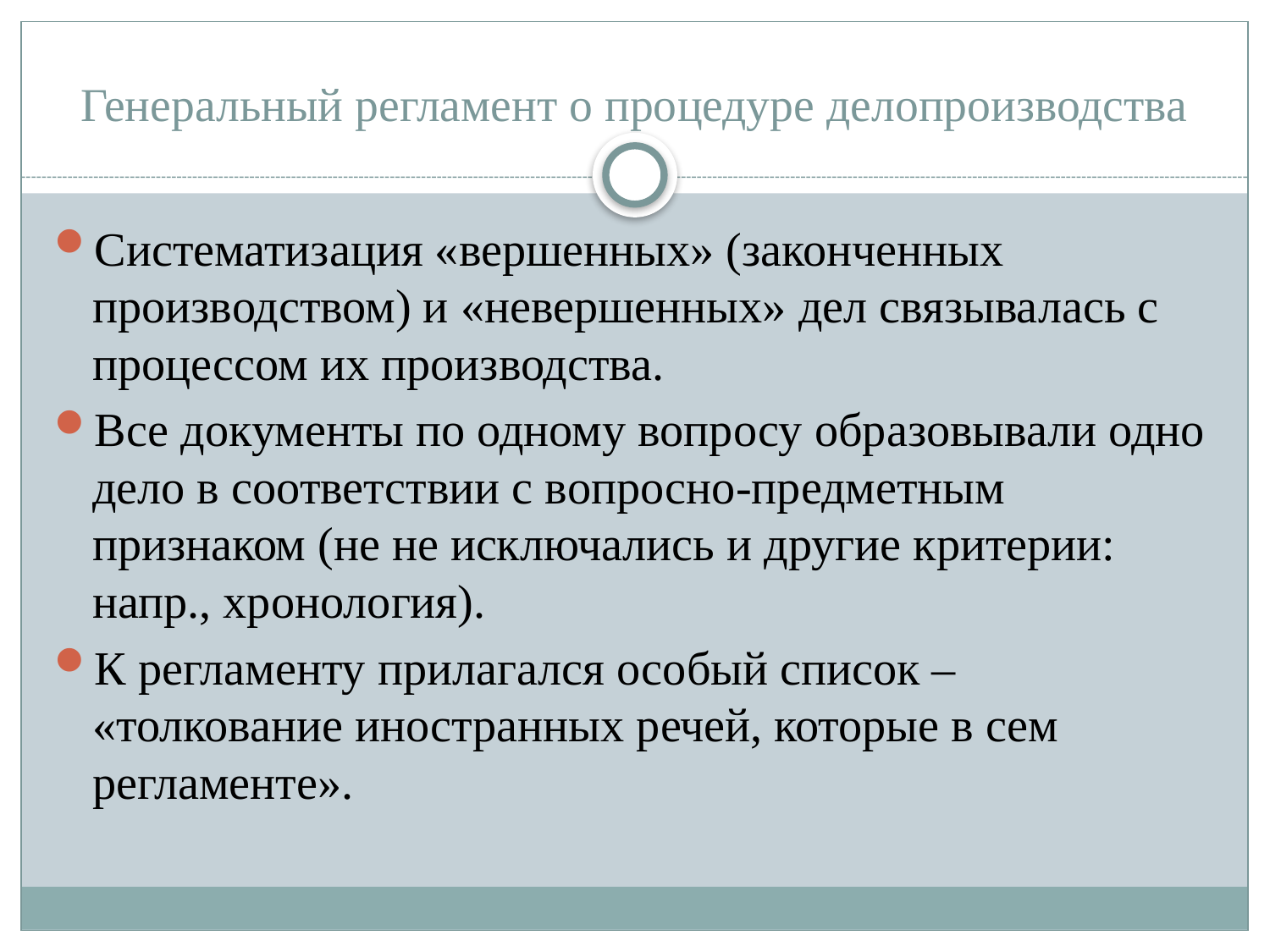

# Генеральный регламент о процедуре делопроизводства
Систематизация «вершенных» (законченных производством) и «невершенных» дел связывалась с процессом их производства.
Все документы по одному вопросу образовывали одно дело в соответствии с вопросно-предметным признаком (не не исключались и другие критерии: напр., хронология).
К регламенту прилагался особый список – «толкование иностранных речей, которые в сем регламенте».